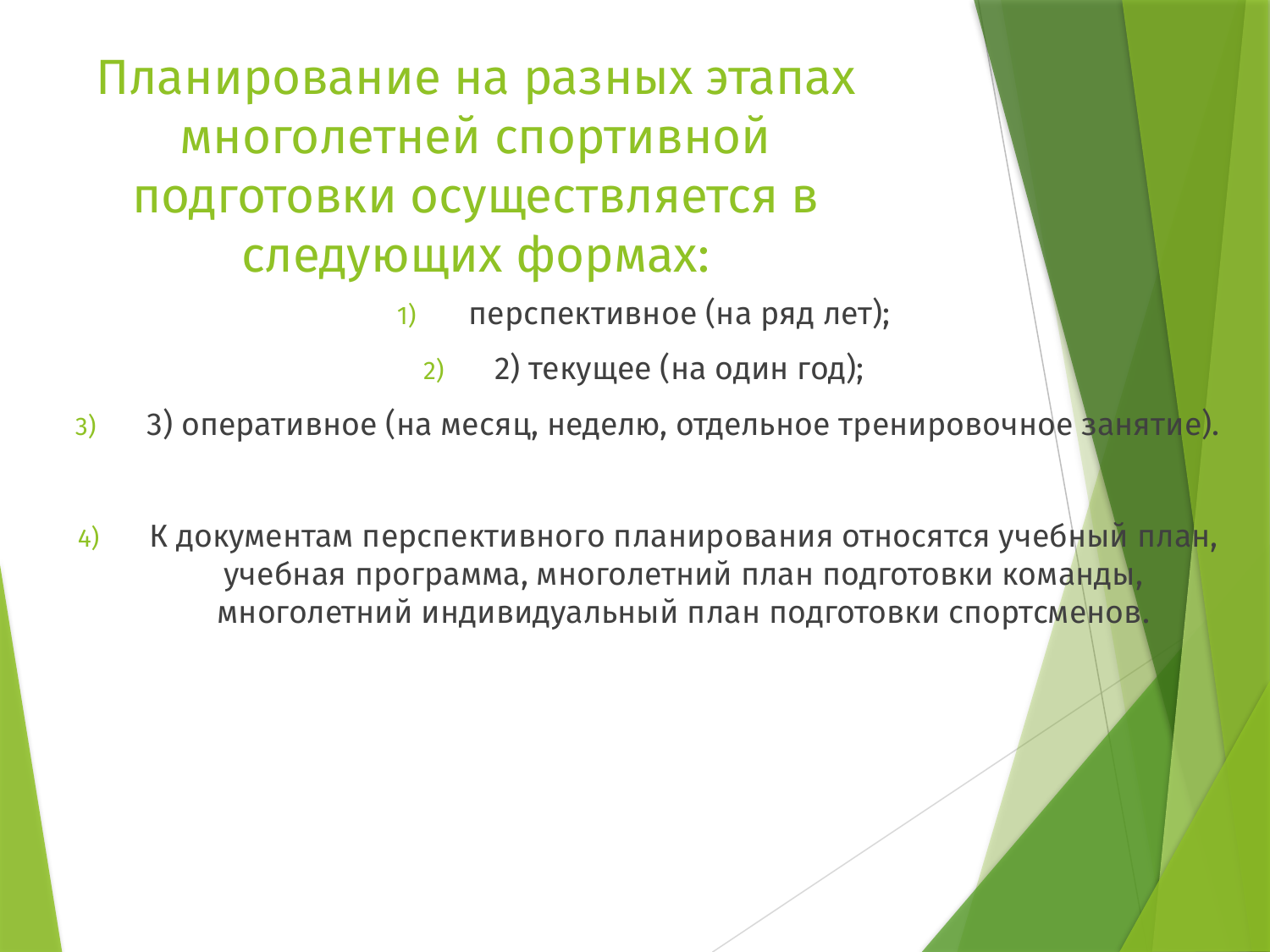

# Планирование на разных этапах многолетней спортивной подготовки осуществляется в следующих формах:
перспективное (на ряд лет);
2) текущее (на один год);
3) оперативное (на месяц, неделю, отдельное тренировочное занятие).

К документам перспективного планирования относятся учебный план, учебная программа, многолетний план подготовки команды, многолетний индивидуальный план подготовки спортсменов.